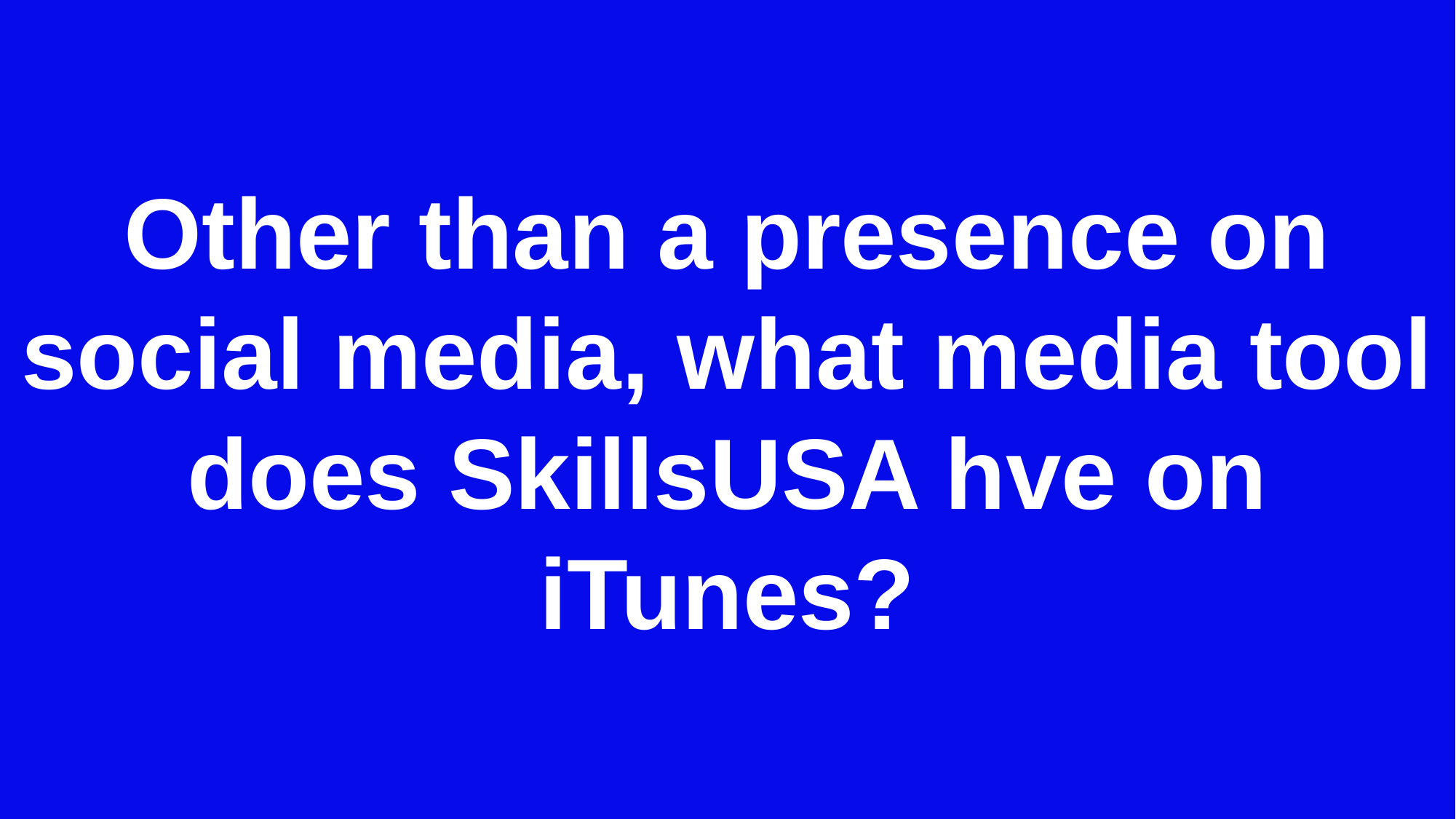

Other than a presence on social media, what media tool does SkillsUSA hve on iTunes?